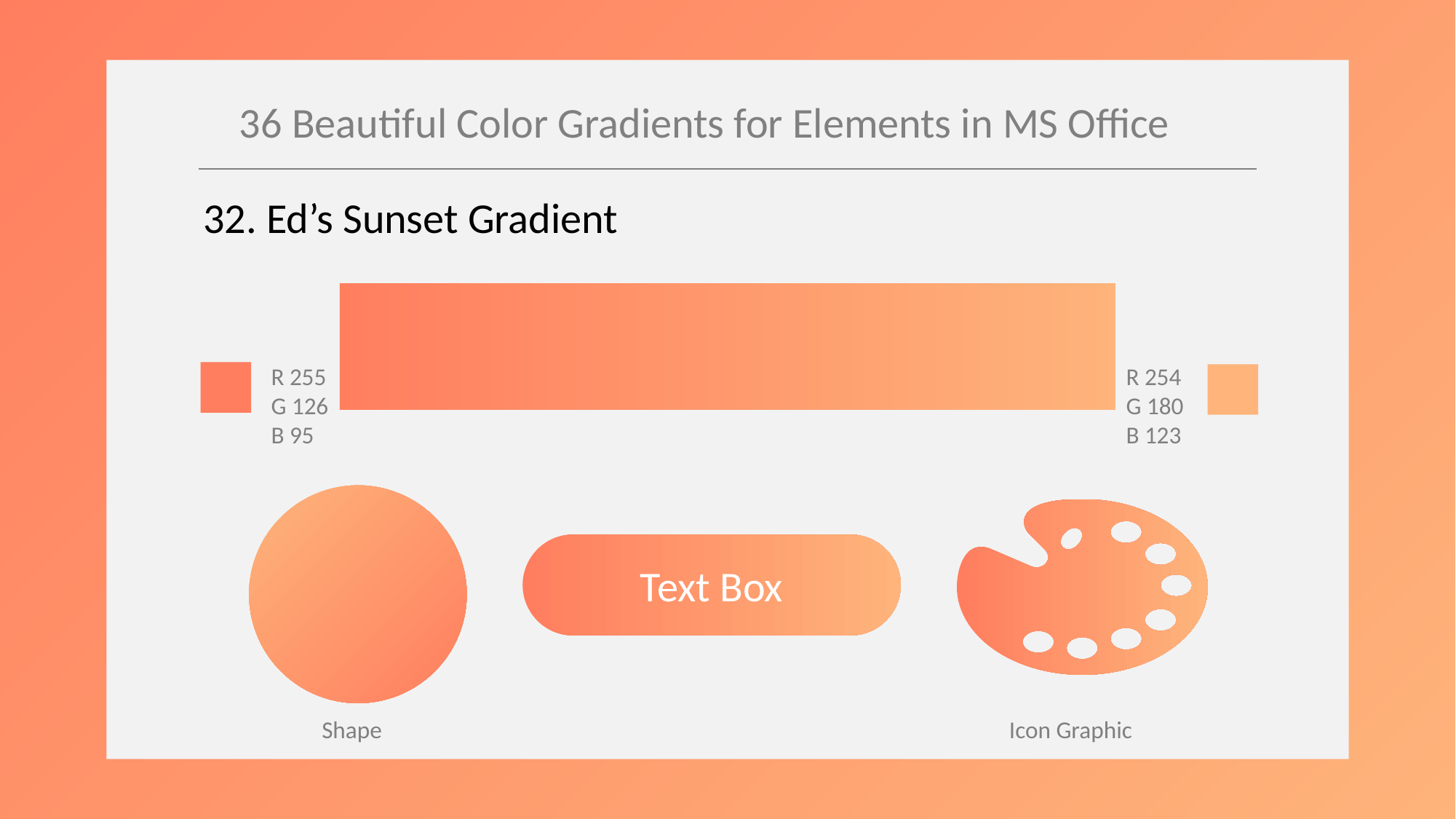

36 Beautiful Color Gradients for Elements in MS Office
32. Ed’s Sunset Gradient

R 255
G 126
B 95
R 254
G 180
B 123

Text Box
Shape
Icon Graphic
Credit Post
https://digitalsynopsis.com